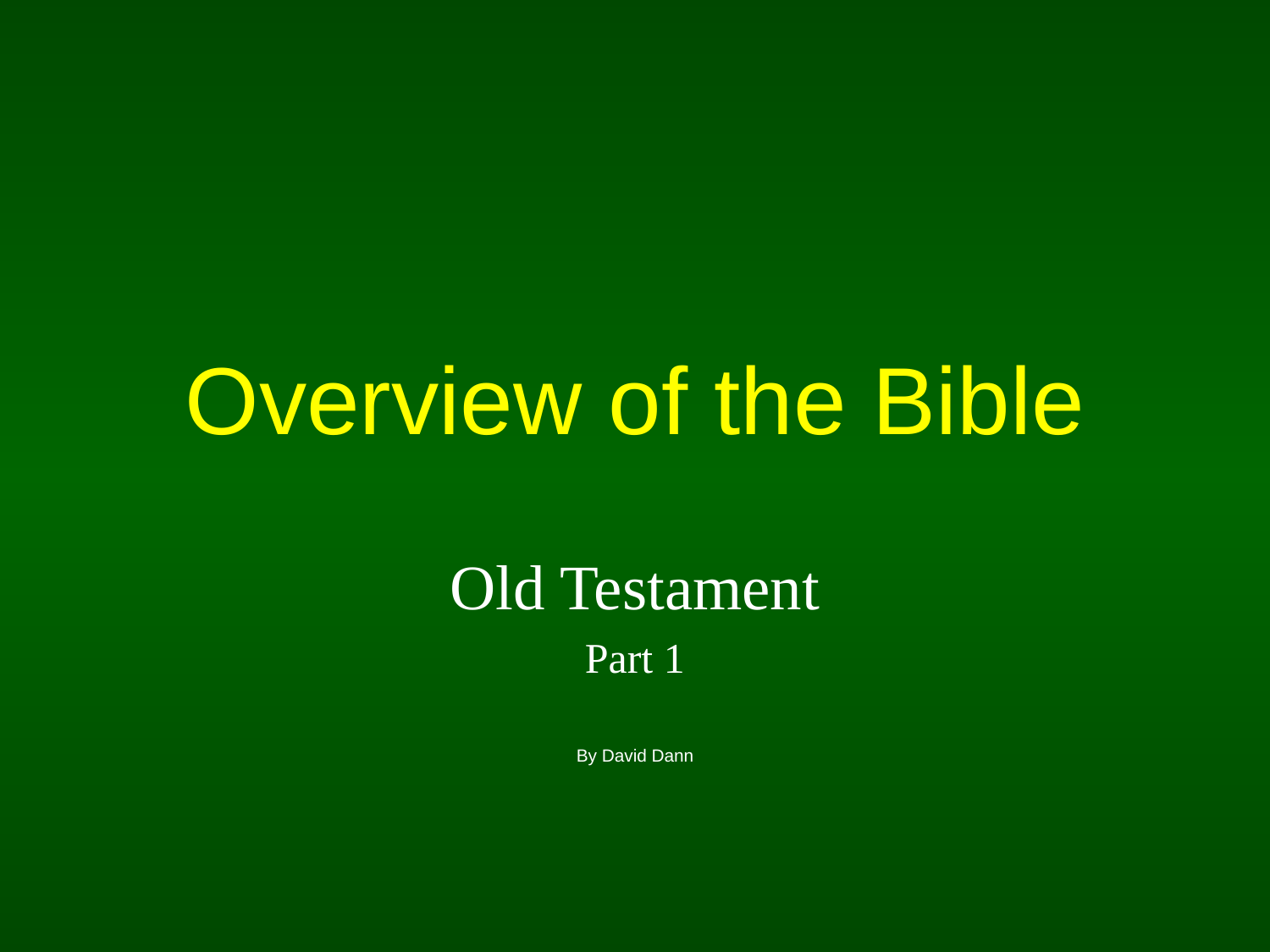

# Overview of the Bible
Old Testament
Part 1

By David Dann